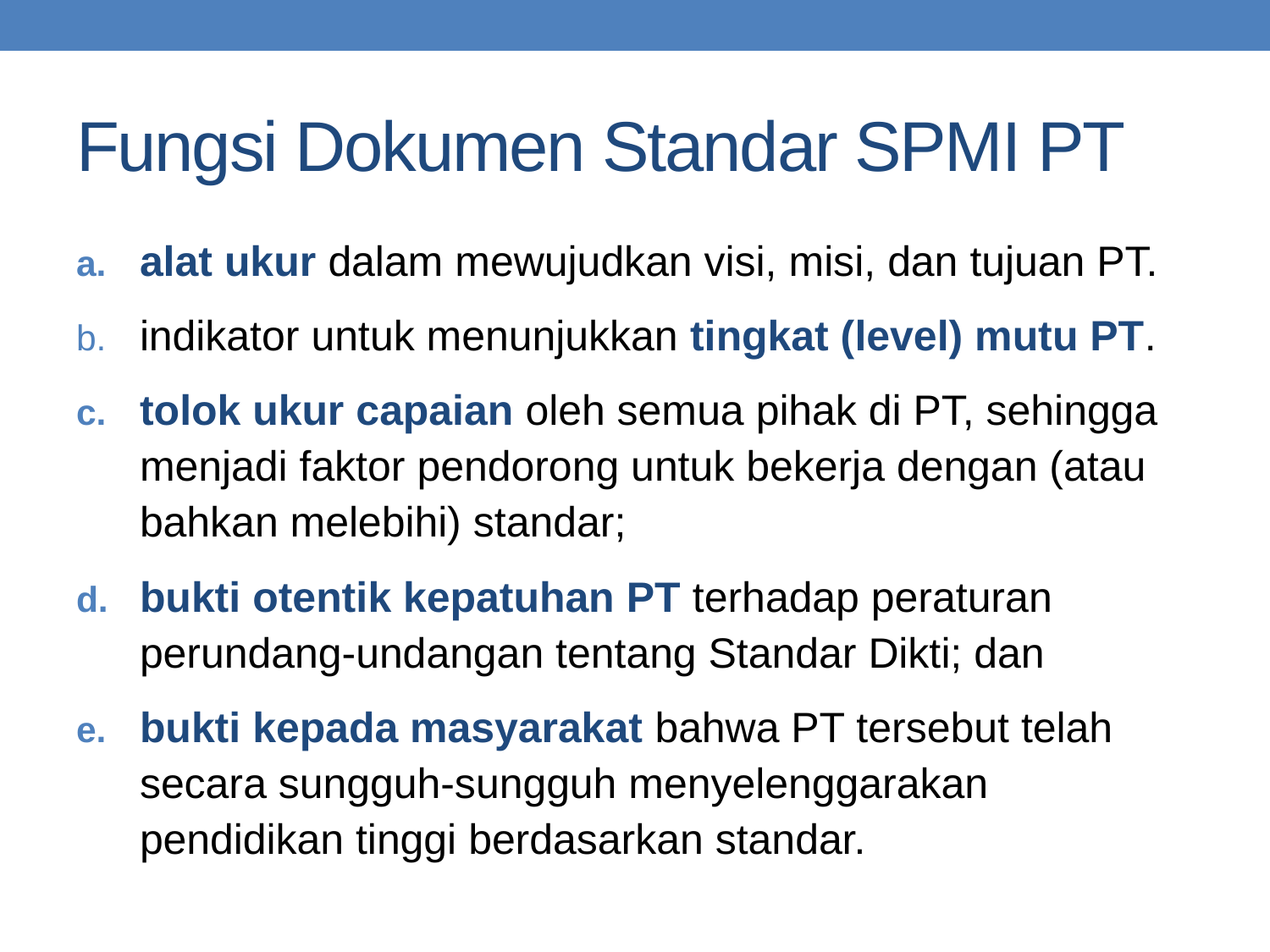

# Fungsi Dokumen Standar SPMI PT
alat ukur dalam mewujudkan visi, misi, dan tujuan PT.
indikator untuk menunjukkan tingkat (level) mutu PT.
tolok ukur capaian oleh semua pihak di PT, sehingga menjadi faktor pendorong untuk bekerja dengan (atau bahkan melebihi) standar;
bukti otentik kepatuhan PT terhadap peraturan perundang-undangan tentang Standar Dikti; dan
bukti kepada masyarakat bahwa PT tersebut telah secara sungguh-sungguh menyelenggarakan pendidikan tinggi berdasarkan standar.